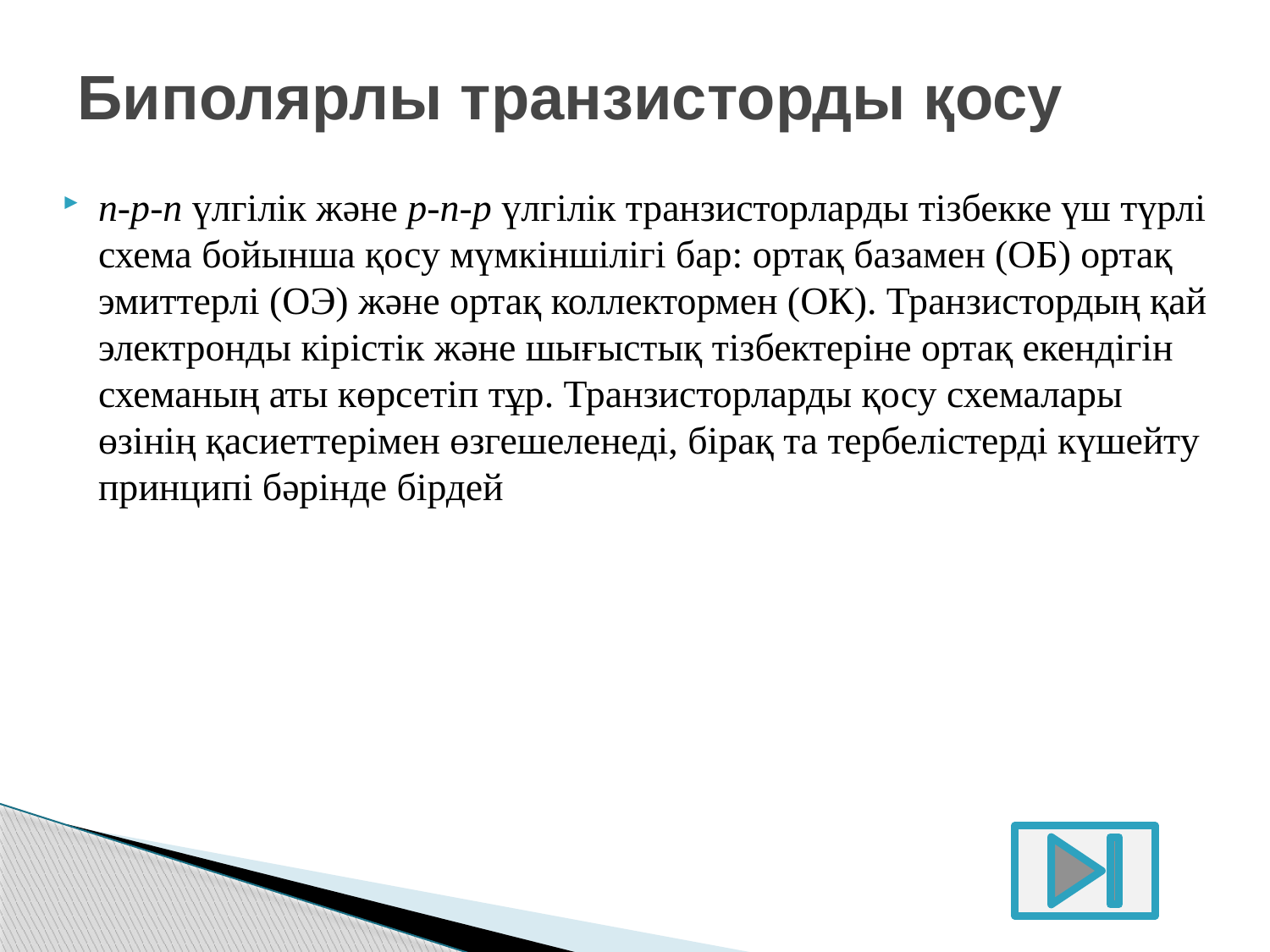

# Биполярлы транзисторды қосу
n-р-n үлгілік және р-n-p үлгілік транзисторларды тізбекке үш түрлі схема бойынша қосу мүмкіншілігі бар: ортақ базамен (ОБ) ортақ эмиттерлі (ОЭ) және ортақ коллектормен (ОК). Транзистордың қай электронды кірістік және шығыстық тізбектеріне ортақ екендігін схеманың аты көрсетіп тұр. Транзисторларды қосу схемалары өзінің қасиеттерімен өзгешеленеді, бірақ та тербелістерді күшейту принципі бәрінде бірдей